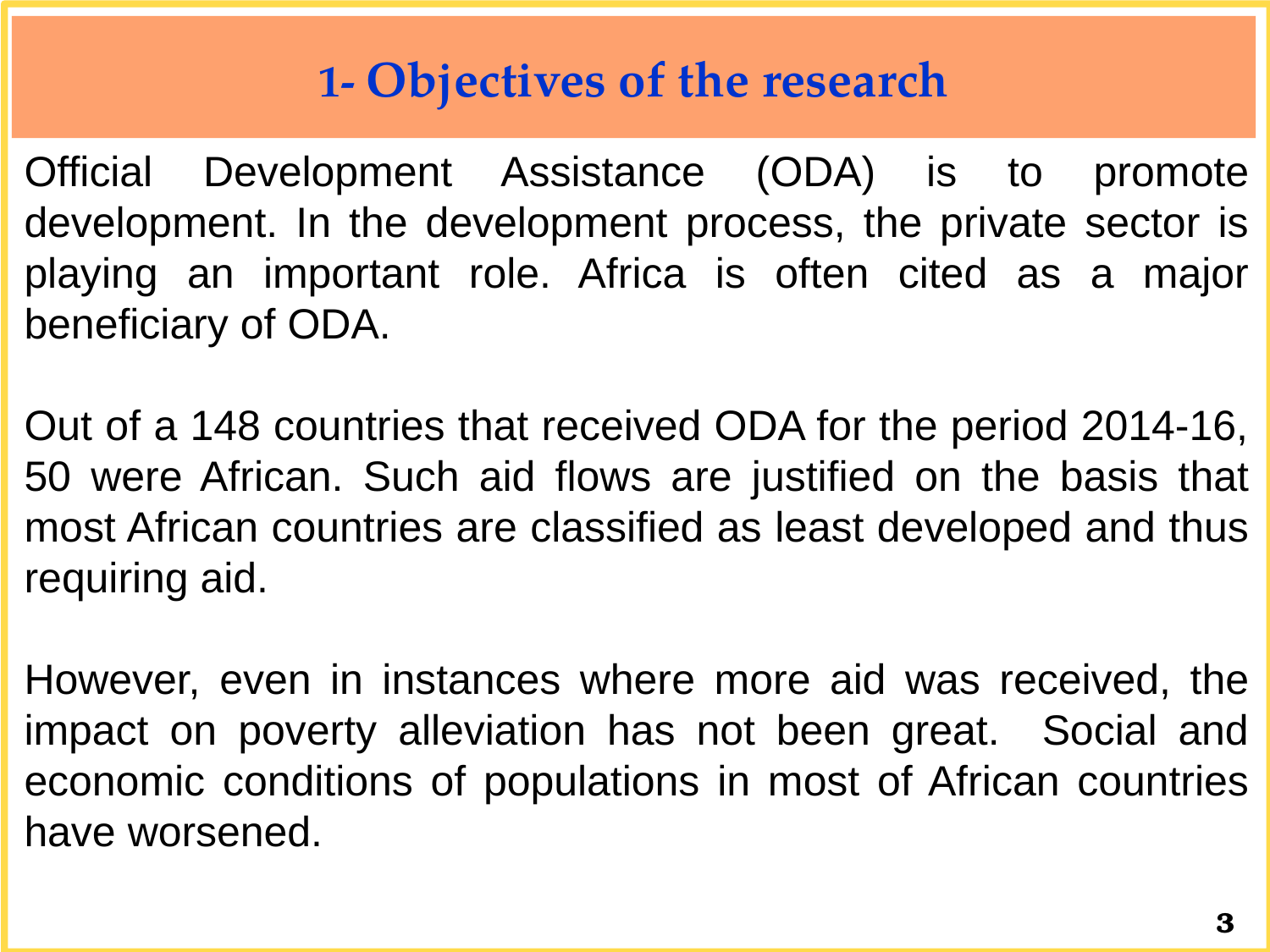

# 1- Objectives of the research
Official Development Assistance (ODA) is to promote development. In the development process, the private sector is playing an important role. Africa is often cited as a major beneficiary of ODA.

Out of a 148 countries that received ODA for the period 2014-16, 50 were African. Such aid flows are justified on the basis that most African countries are classified as least developed and thus requiring aid.

However, even in instances where more aid was received, the impact on poverty alleviation has not been great.  Social and economic conditions of populations in most of African countries have worsened.
3